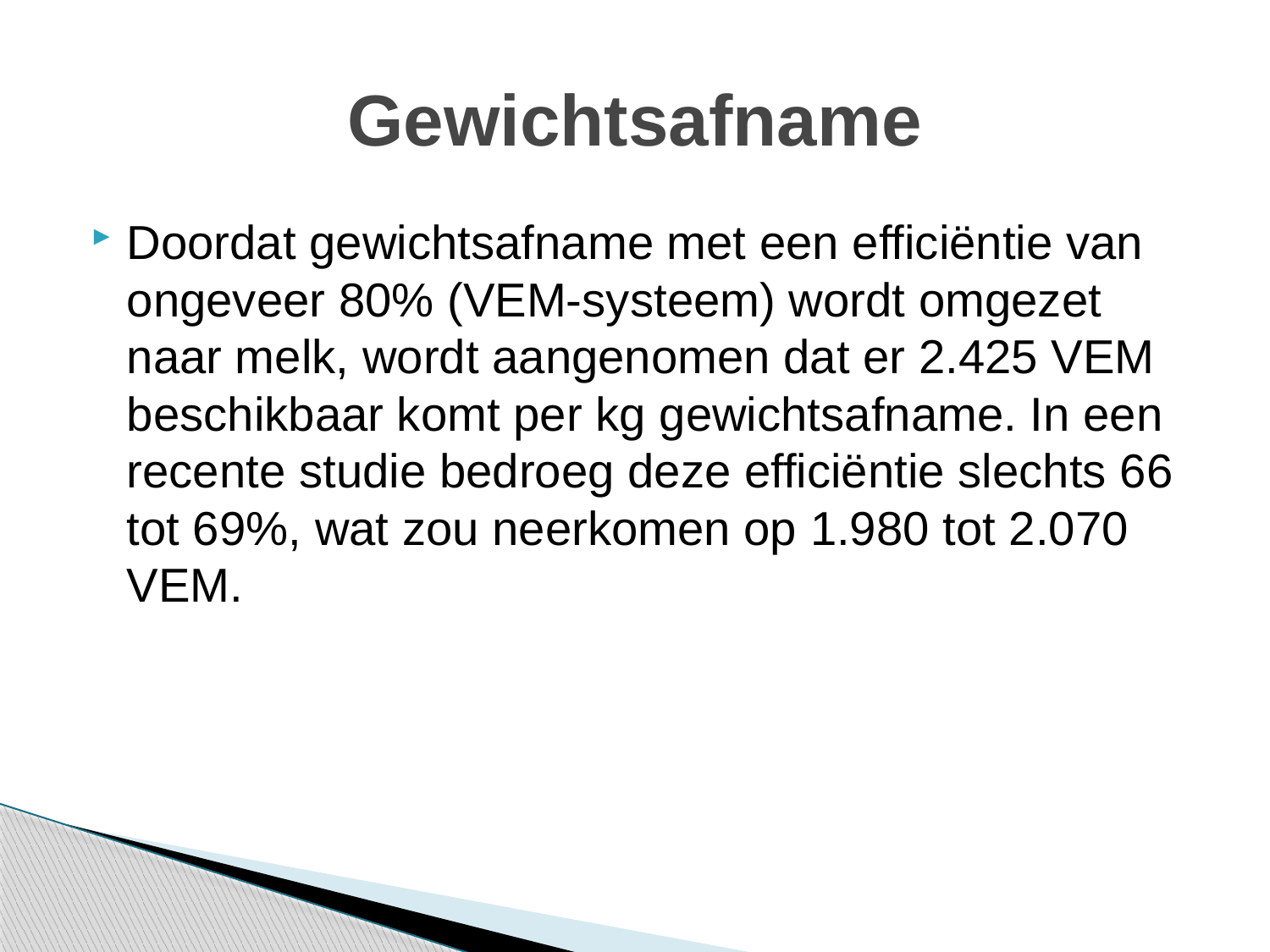

# Gewichtsafname
Doordat gewichtsafname met een efficiëntie van ongeveer 80% (VEM-systeem) wordt omgezet naar melk, wordt aangenomen dat er 2.425 VEM beschikbaar komt per kg gewichtsafname. In een recente studie bedroeg deze efficiëntie slechts 66 tot 69%, wat zou neerkomen op 1.980 tot 2.070 VEM.